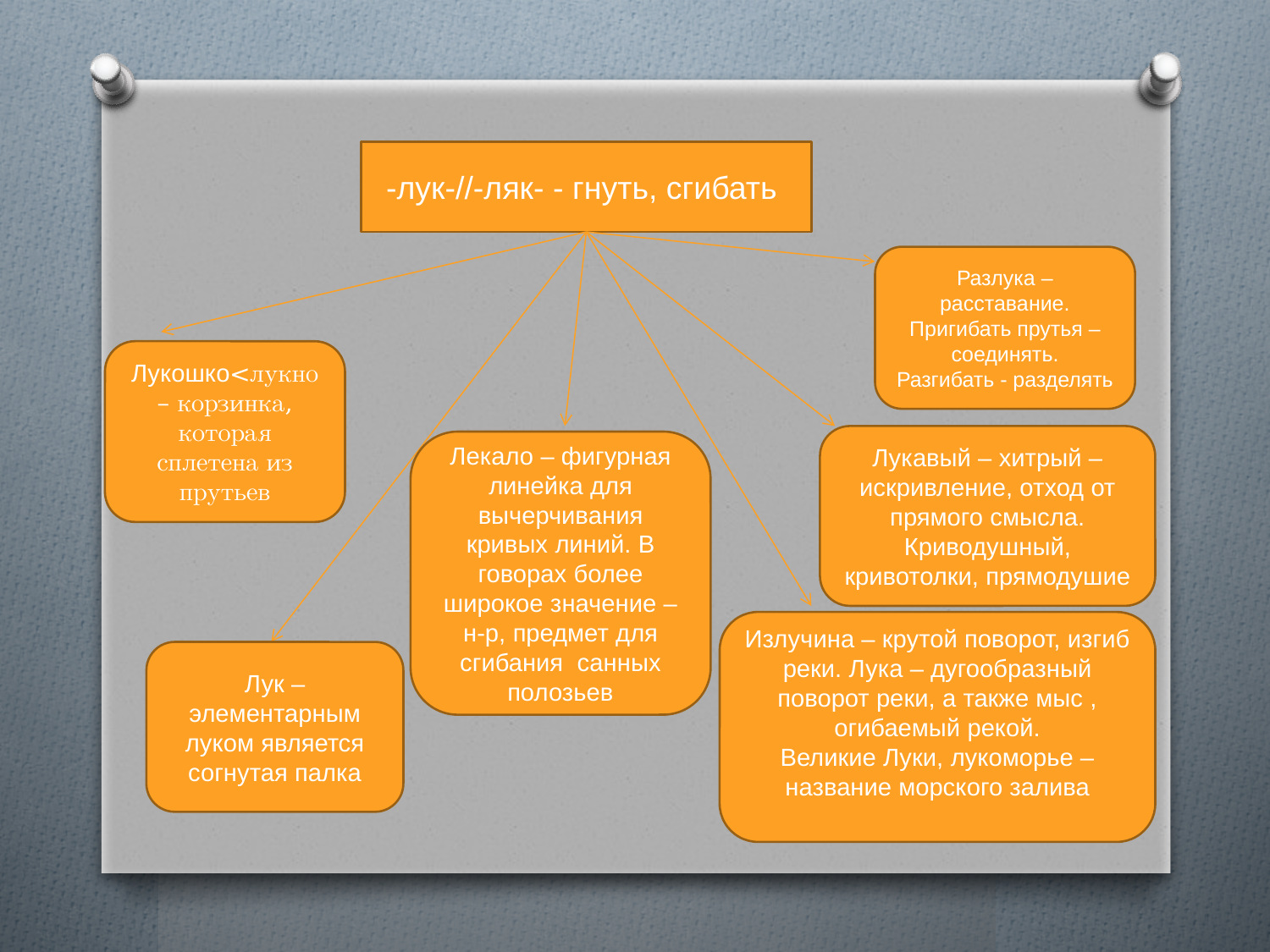

-лук-//-ляк- - гнуть, сгибать
Разлука – расставание. Пригибать прутья – соединять.
Разгибать - разделять
Лукошко<лукно – корзинка, которая сплетена из прутьев
Лукавый – хитрый – искривление, отход от прямого смысла.
Криводушный, кривотолки, прямодушие
Лекало – фигурная линейка для вычерчивания кривых линий. В говорах более широкое значение – н-р, предмет для сгибания  санных полозьев
Излучина – крутой поворот, изгиб реки. Лука – дугообразный поворот реки, а также мыс , огибаемый рекой.
Великие Луки, лукоморье – название морского залива

Лук – элементарным луком является согнутая палка